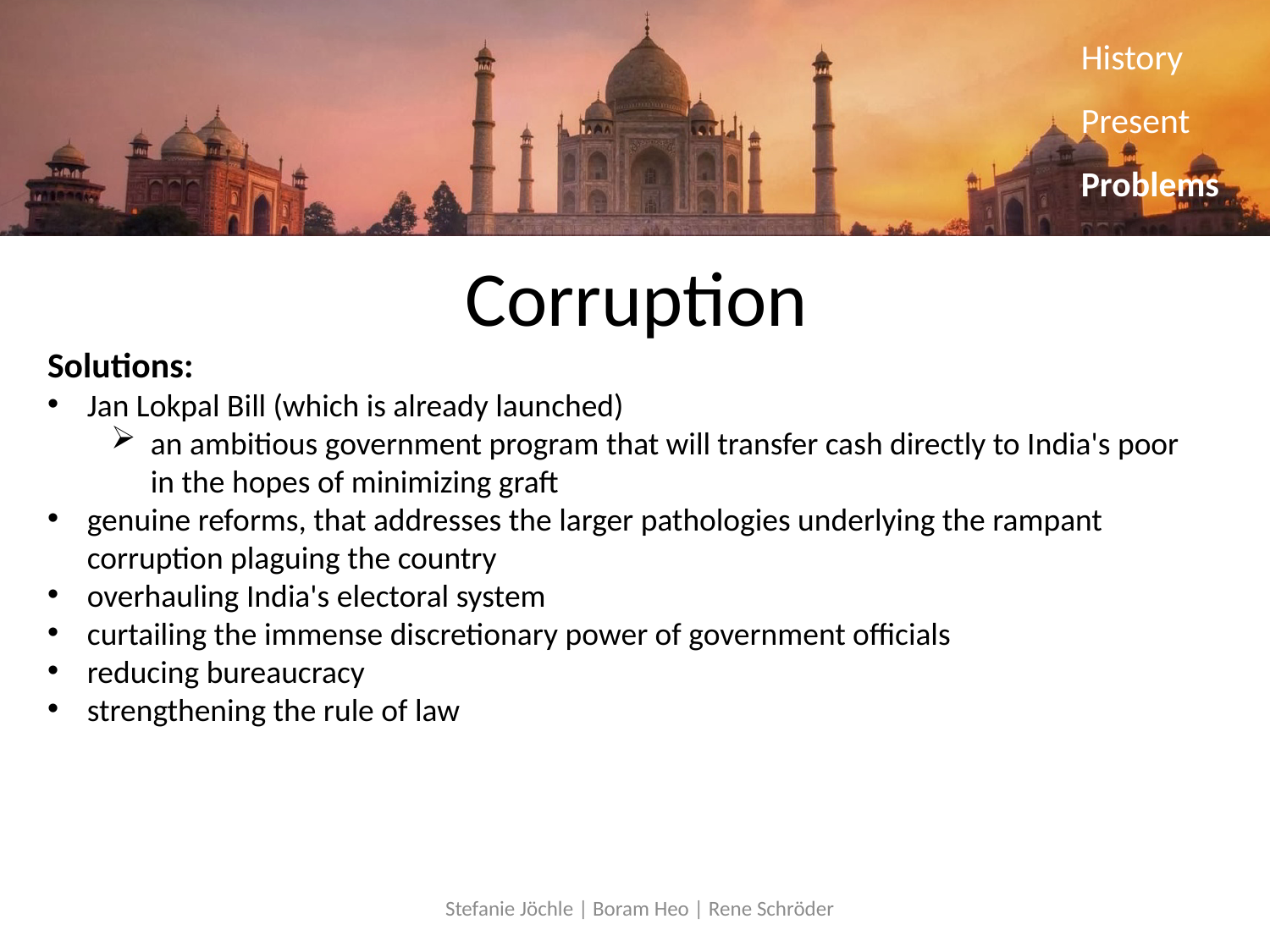

History
Present
Problems
# Corruption
Solutions:
Jan Lokpal Bill (which is already launched)
an ambitious government program that will transfer cash directly to India's poor in the hopes of minimizing graft
genuine reforms, that addresses the larger pathologies underlying the rampant corruption plaguing the country
overhauling India's electoral system
curtailing the immense discretionary power of government officials
reducing bureaucracy
strengthening the rule of law

Stefanie Jöchle | Boram Heo | Rene Schröder